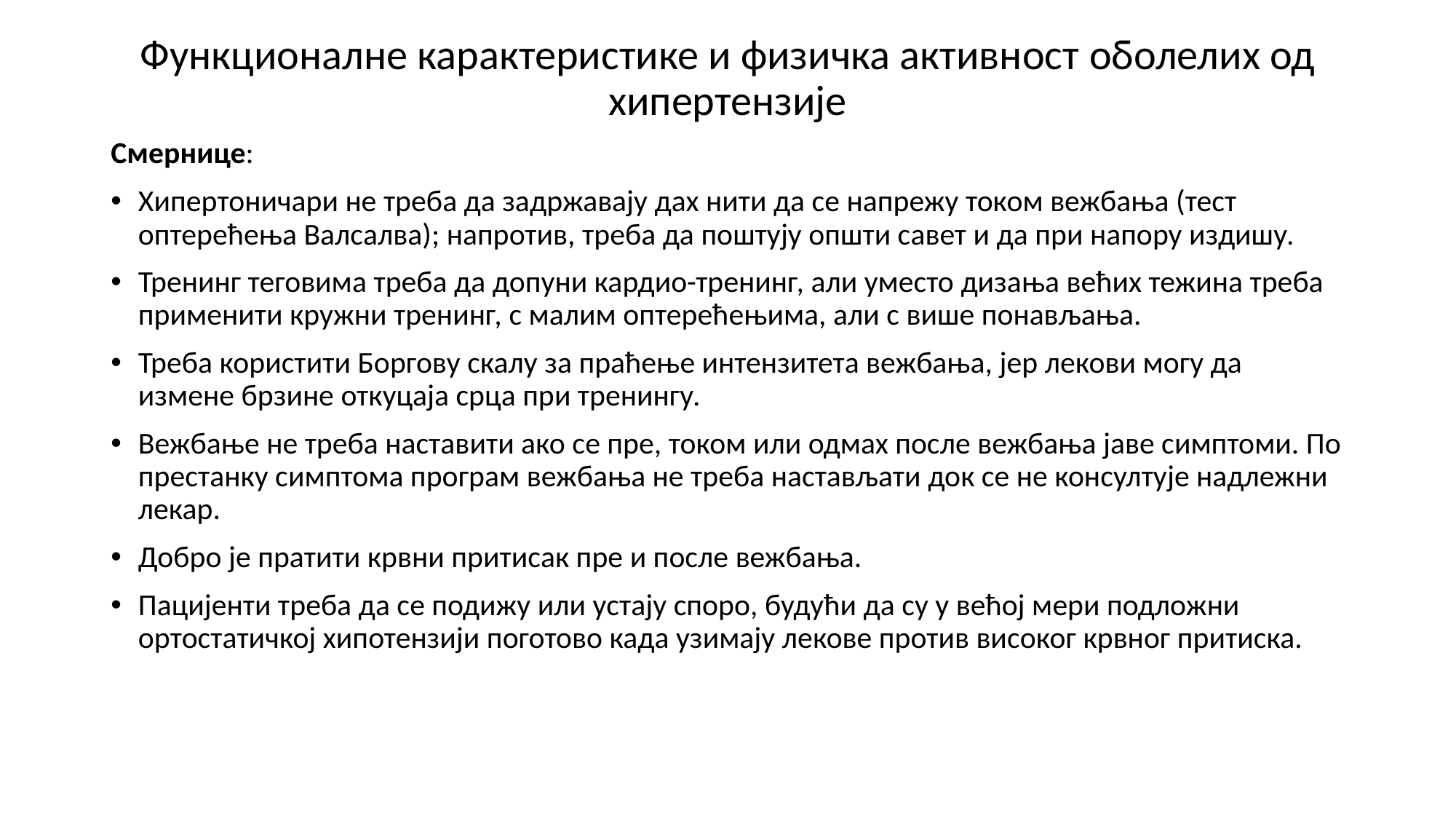

# Функционалне карактеристике и физичка активност оболелих од хипертензије
Смернице:
Хипертоничари не треба да задржавају дах нити да се напрежу током вежбања (тест оптерећења Валсалва); напротив, треба да поштују општи савет и да при напору издишу.
Тренинг теговима треба да допуни кардио-тренинг, али уместо дизања већих тежина треба применити кружни тренинг, с малим оптерећењима, али с више понављања.
Треба користити Боргову скалу за праћење интензитета вежбања, јер лекови могу да измене брзине откуцаја срца при тренингу.
Вежбање не треба наставити ако се пре, током или одмах после вежбања јаве симптоми. По престанку симптома програм вежбања не треба настављати док се не консултује надлежни лекар.
Добро је пратити крвни притисак пре и после вежбања.
Пацијенти треба да се подижу или устају споро, будући да су у већој мери подложни ортостатичкој хипотензији поготово када узимају лекове против високог крвног притиска.